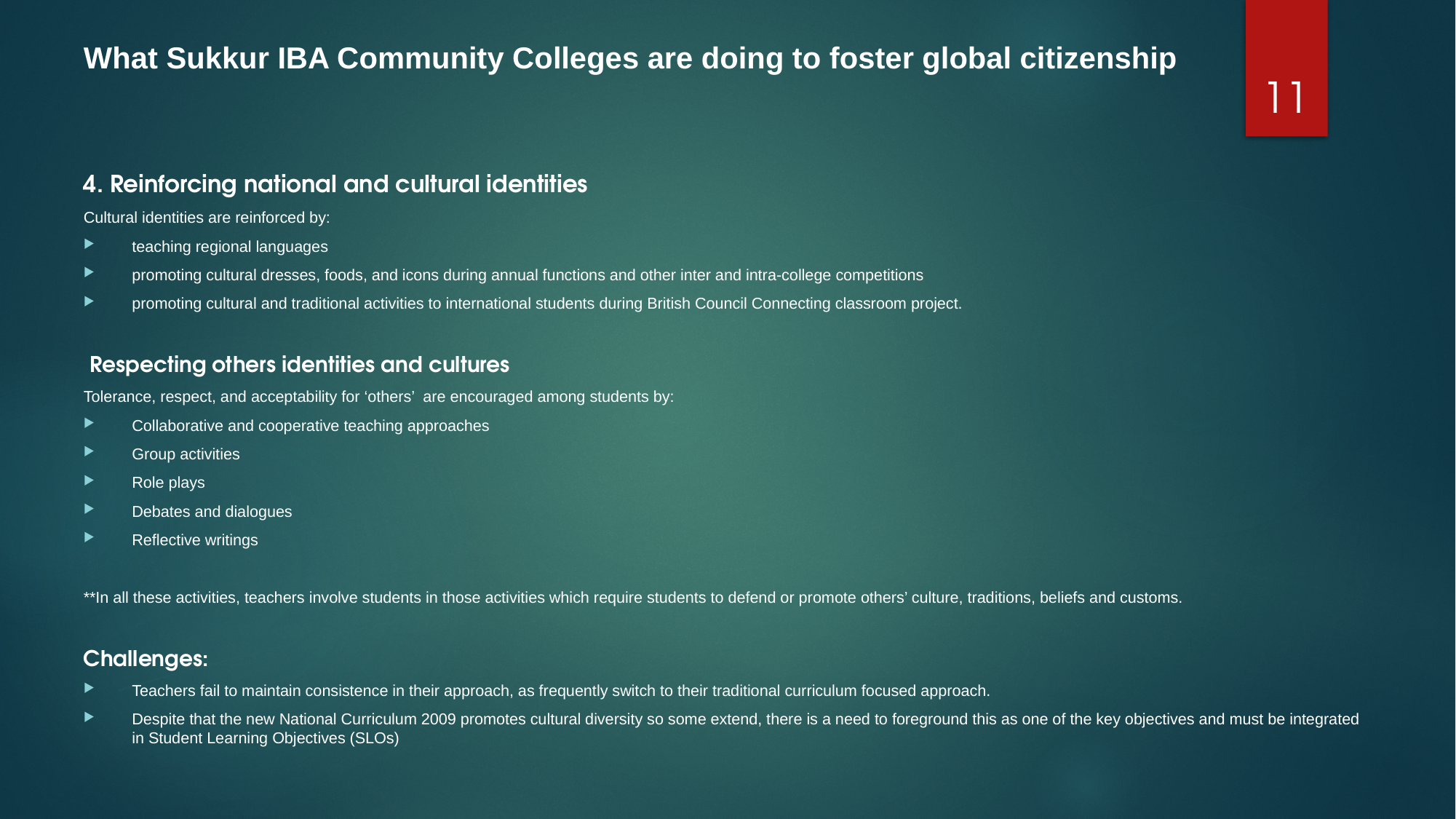

# What Sukkur IBA Community Colleges are doing to foster global citizenship
11
4. Reinforcing national and cultural identities
Cultural identities are reinforced by:
teaching regional languages
promoting cultural dresses, foods, and icons during annual functions and other inter and intra-college competitions
promoting cultural and traditional activities to international students during British Council Connecting classroom project.

 Respecting others identities and cultures
Tolerance, respect, and acceptability for ‘others’  are encouraged among students by:
Collaborative and cooperative teaching approaches
Group activities
Role plays
Debates and dialogues
Reflective writings

**In all these activities, teachers involve students in those activities which require students to defend or promote others’ culture, traditions, beliefs and customs.

Challenges:
Teachers fail to maintain consistence in their approach, as frequently switch to their traditional curriculum focused approach.
Despite that the new National Curriculum 2009 promotes cultural diversity so some extend, there is a need to foreground this as one of the key objectives and must be integrated in Student Learning Objectives (SLOs)